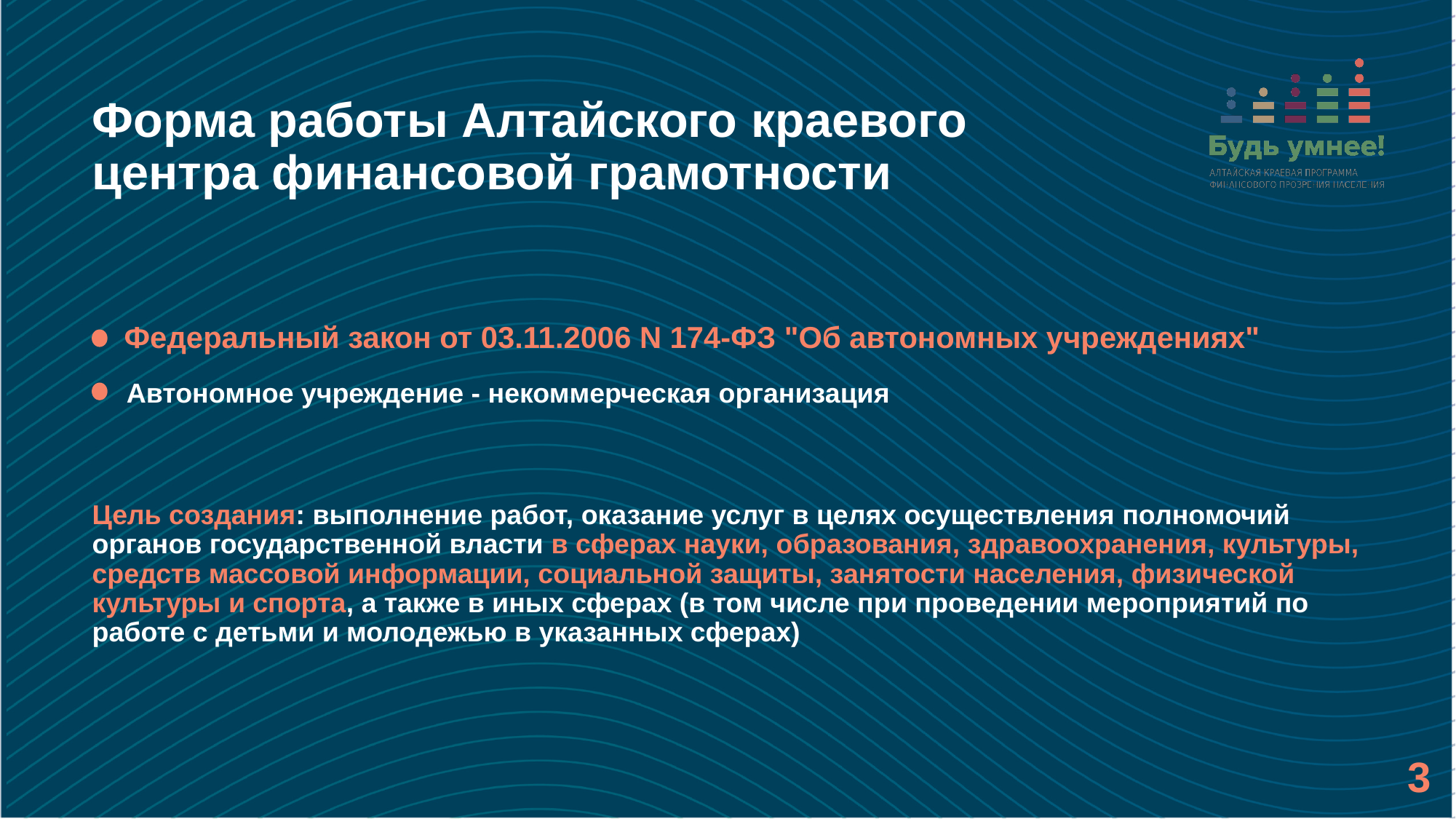

Форма работы Алтайского краевого центра финансовой грамотности
     Федеральный закон от 03.11.2006 N 174-ФЗ "Об автономных учреждениях"

Автономное учреждение - некоммерческая организация

Цель создания: выполнение работ, оказание услуг в целях осуществления полномочий органов государственной власти в сферах науки, образования, здравоохранения, культуры, средств массовой информации, социальной защиты, занятости населения, физической культуры и спорта, а также в иных сферах (в том числе при проведении мероприятий по работе с детьми и молодежью в указанных сферах)

3